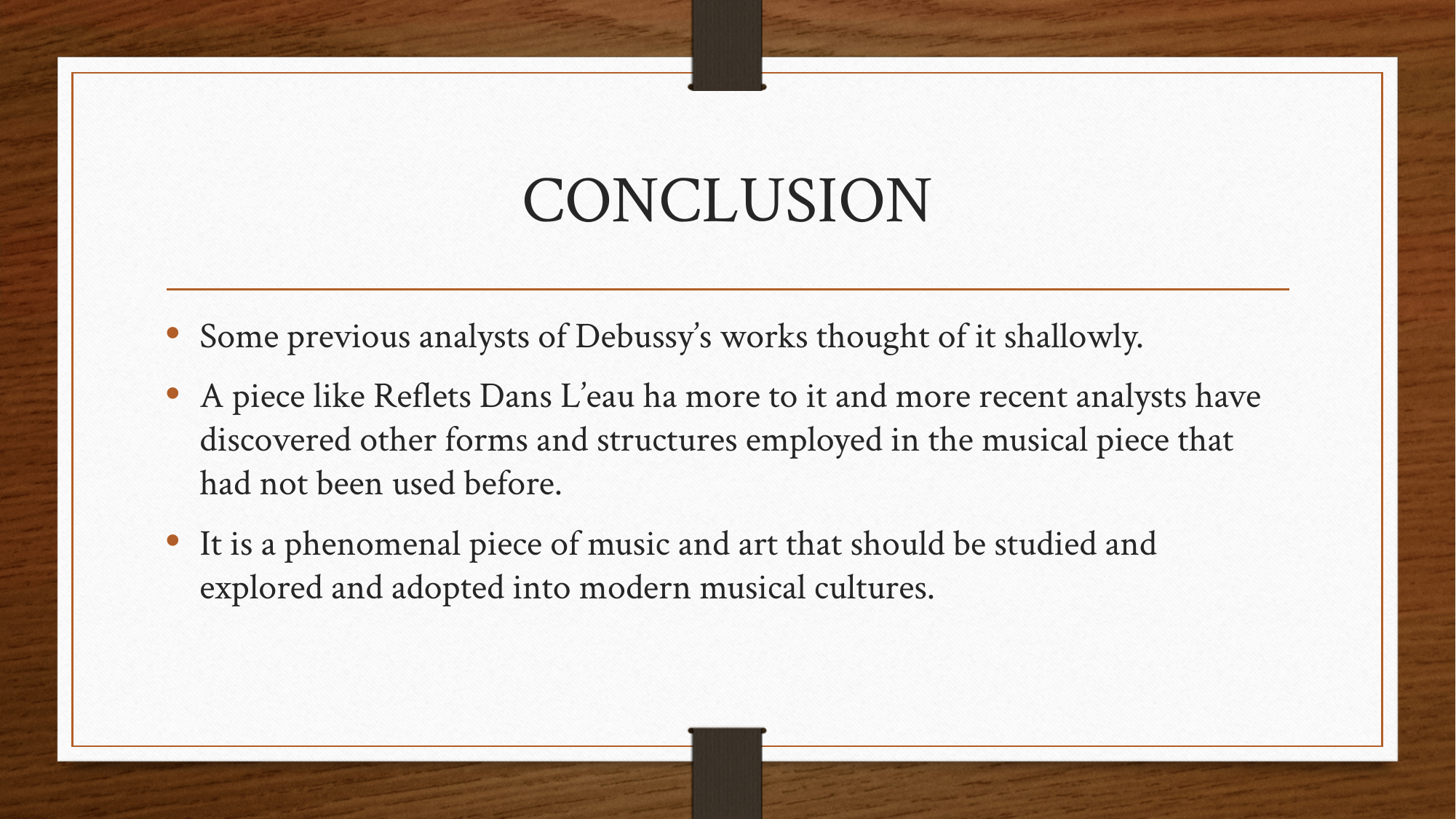

# CONCLUSION
Some previous analysts of Debussy’s works thought of it shallowly.
A piece like Reflets Dans L’eau ha more to it and more recent analysts have discovered other forms and structures employed in the musical piece that had not been used before.
It is a phenomenal piece of music and art that should be studied and explored and adopted into modern musical cultures.